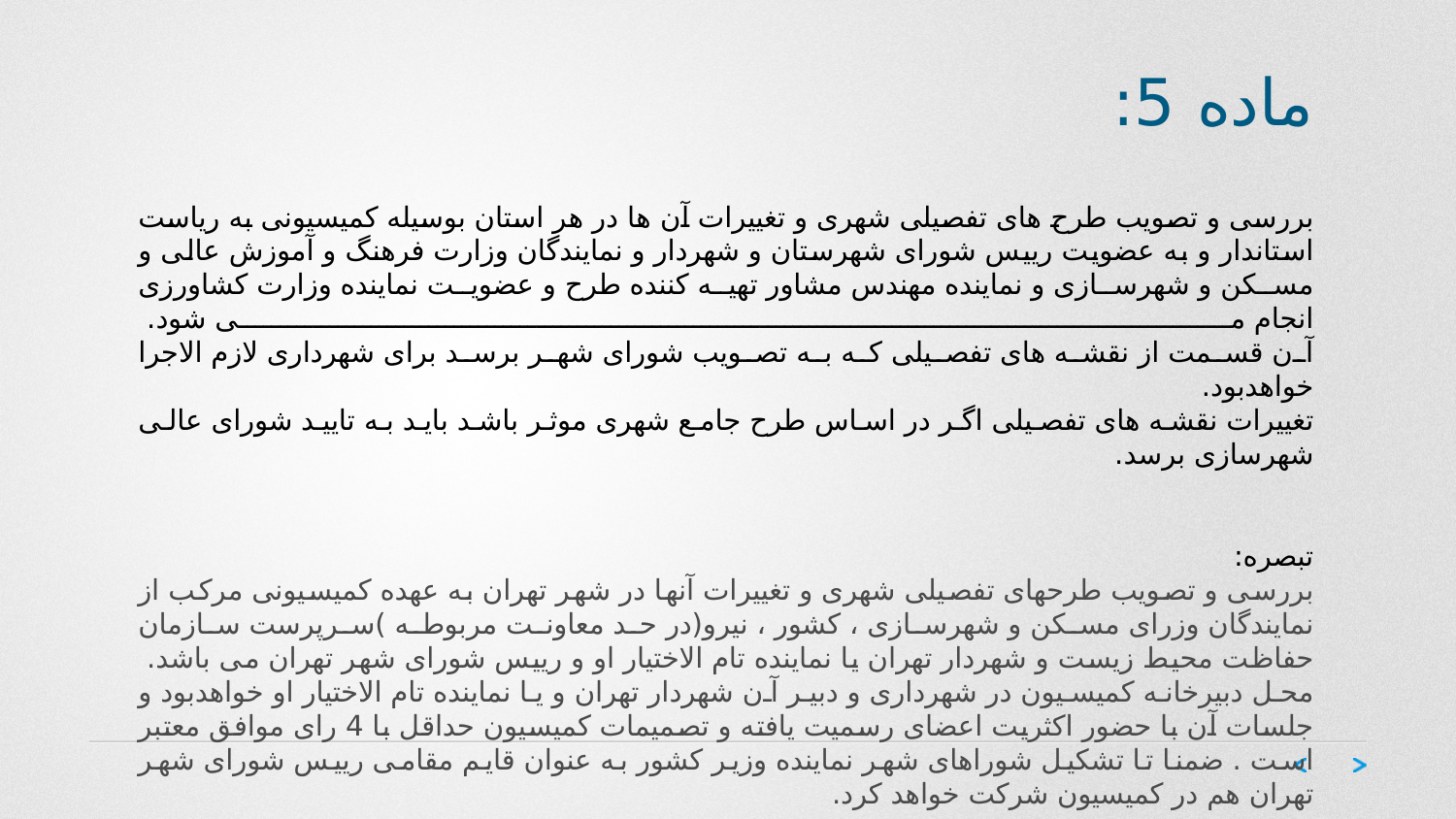

ماده 5:
بررسی و تصویب طرح های تفصیلی شهری و تغییرات آن ها در هر استان بوسیله کمیسیونی به ریاست استاندار و به عضویت رییس شورای شهرستان و شهردار و نمایندگان وزارت فرهنگ و آموزش عالی و مسکن و شهرسازی و نماینده مهندس مشاور تهیه کننده طرح و عضویت نماینده وزارت کشاورزی انجام می شود.
آن قسمت از نقشه های تفصیلی که به تصویب شورای شهر برسد برای شهرداری لازم الاجرا خواهدبود.
تغییرات نقشه های تفصیلی اگر در اساس طرح جامع شهری موثر باشد باید به تایید شورای عالی شهرسازی برسد.

تبصره:
بررسی و تصویب طرحهای تفصیلی شهری و تغییرات آنها در شهر تهران به عهده کمیسیونی مرکب از نمایندگان وزرای مسکن و شهرسازی ، کشور ، نیرو(در حد معاونت مربوطه )سرپرست سازمان حفاظت محیط زیست و شهردار تهران یا نماینده تام الاختیار او و رییس شورای شهر تهران می باشد.
محل دبیرخانه کمیسیون در شهرداری و دبیر آن شهردار تهران و یا نماینده تام الاختیار او خواهدبود و جلسات آن با حضور اکثریت اعضای رسمیت یافته و تصمیمات کمیسیون حداقل با 4 رای موافق معتبر است . ضمنا تا تشکیل شوراهای شهر نماینده وزیر کشور به عنوان قایم مقامی رییس شورای شهر تهران هم در کمیسیون شرکت خواهد کرد.